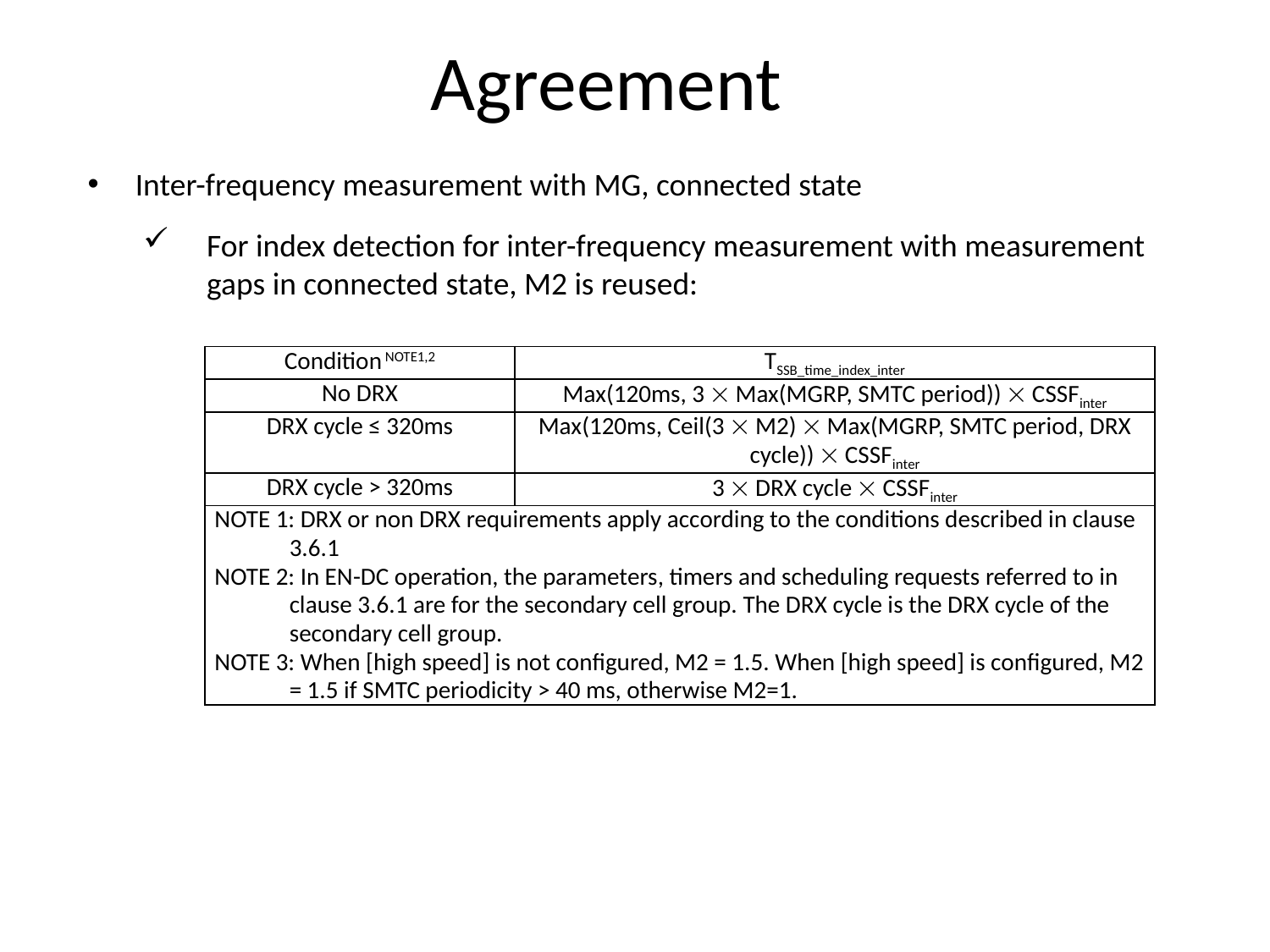

# Agreement
Inter-frequency measurement with MG, connected state
For index detection for inter-frequency measurement with measurement gaps in connected state, M2 is reused:

| Condition NOTE1,2 | TSSB\_time\_index\_inter |
| --- | --- |
| No DRX | Max(120ms, 3 × Max(MGRP, SMTC period)) × CSSFinter |
| DRX cycle ≤ 320ms | Max(120ms, Ceil(3 × M2) × Max(MGRP, SMTC period, DRX cycle)) × CSSFinter |
| DRX cycle > 320ms | 3 × DRX cycle × CSSFinter |
| NOTE 1: DRX or non DRX requirements apply according to the conditions described in clause 3.6.1 NOTE 2: In EN-DC operation, the parameters, timers and scheduling requests referred to in clause 3.6.1 are for the secondary cell group. The DRX cycle is the DRX cycle of the secondary cell group. NOTE 3: When [high speed] is not configured, M2 = 1.5. When [high speed] is configured, M2 = 1.5 if SMTC periodicity > 40 ms, otherwise M2=1. |  |